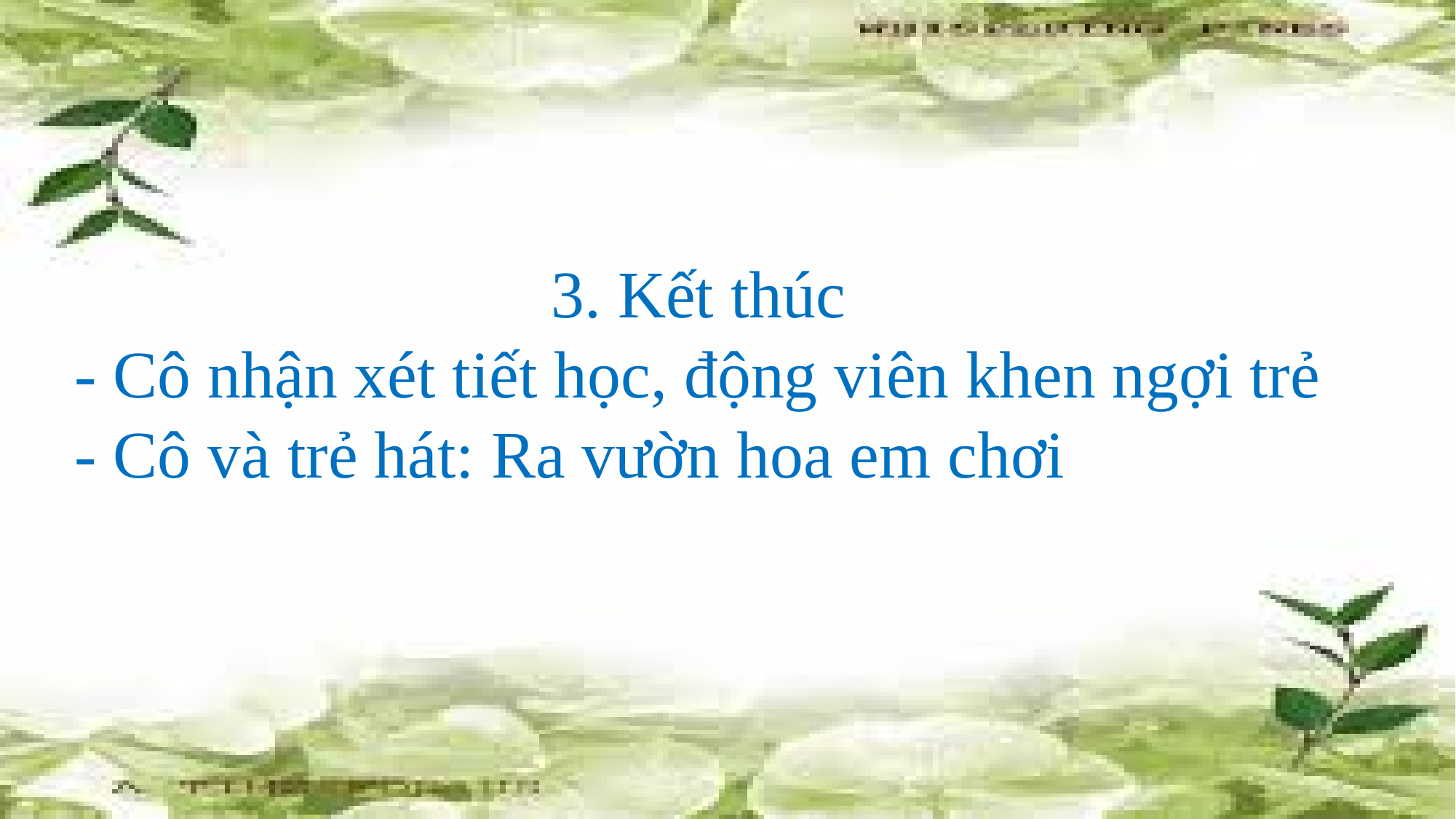

3. Kết thúc
- Cô nhận xét tiết học, động viên khen ngợi trẻ
- Cô và trẻ hát: Ra vườn hoa em chơi